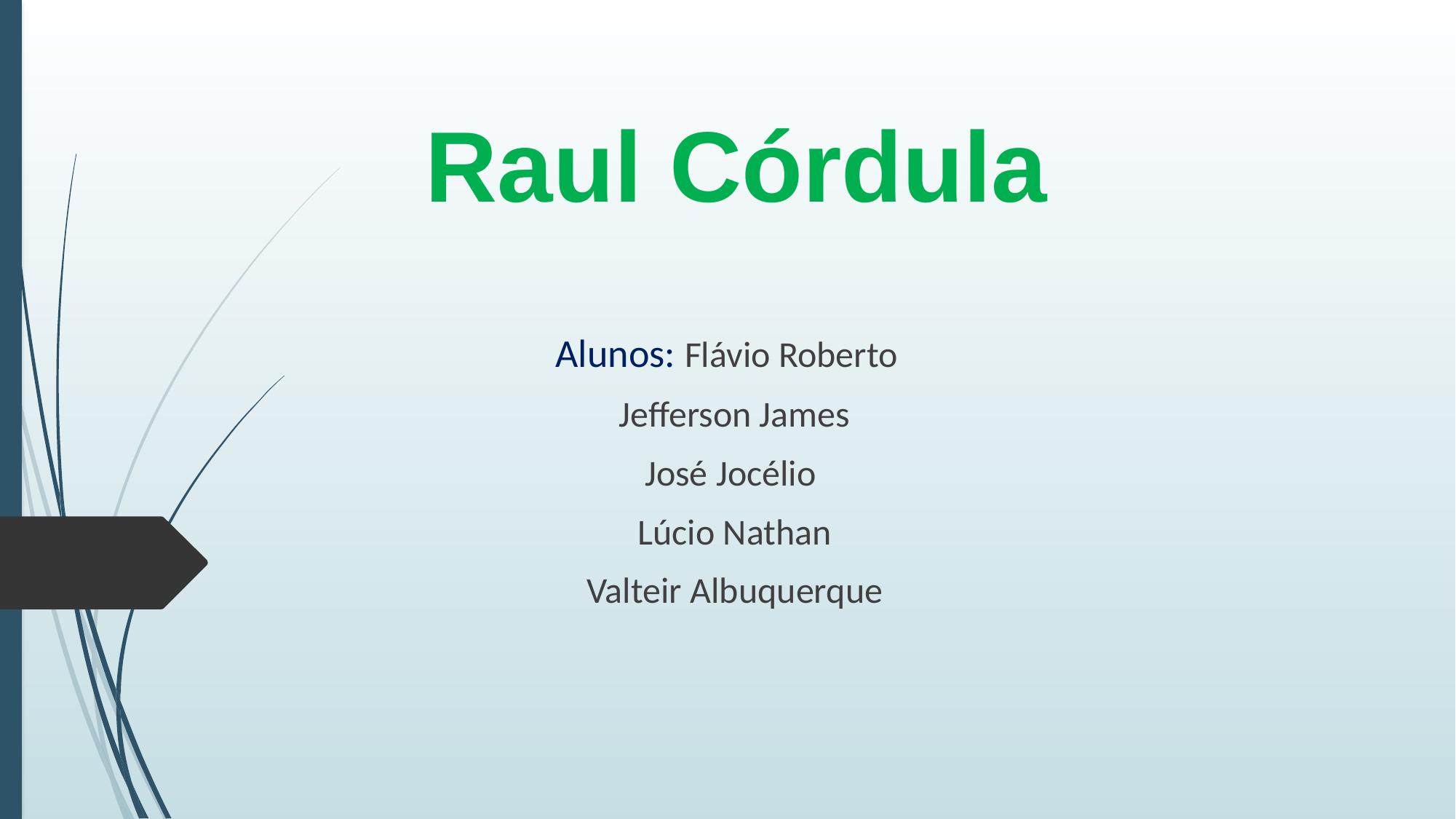

Raul Córdula
Alunos: Flávio Roberto
Jefferson James
José Jocélio
Lúcio Nathan
Valteir Albuquerque